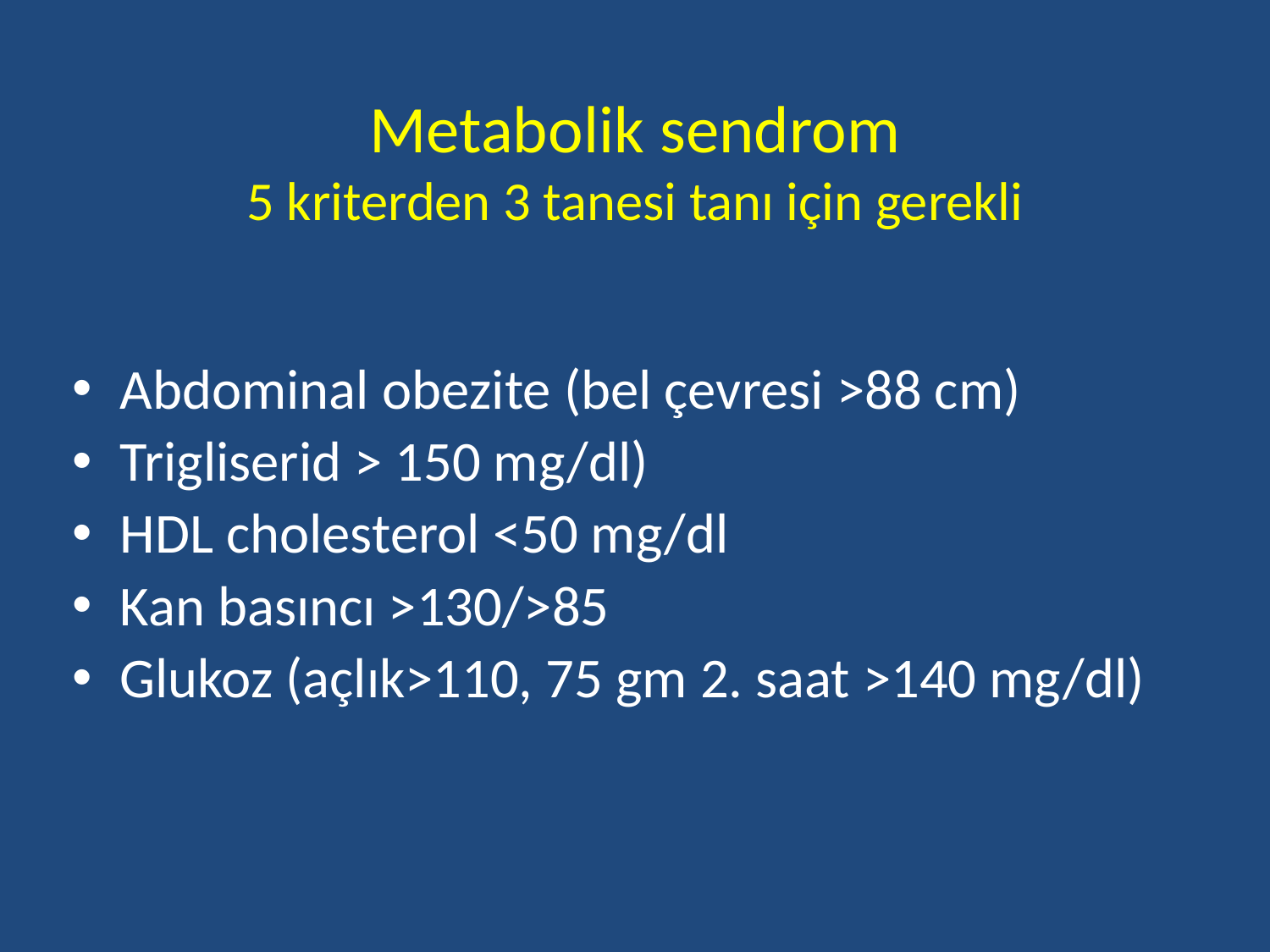

# Metabolik sendrom 5 kriterden 3 tanesi tanı için gerekli
Abdominal obezite (bel çevresi >88 cm)
Trigliserid > 150 mg/dl)
HDL cholesterol <50 mg/dl
Kan basıncı >130/>85
Glukoz (açlık>110, 75 gm 2. saat >140 mg/dl)